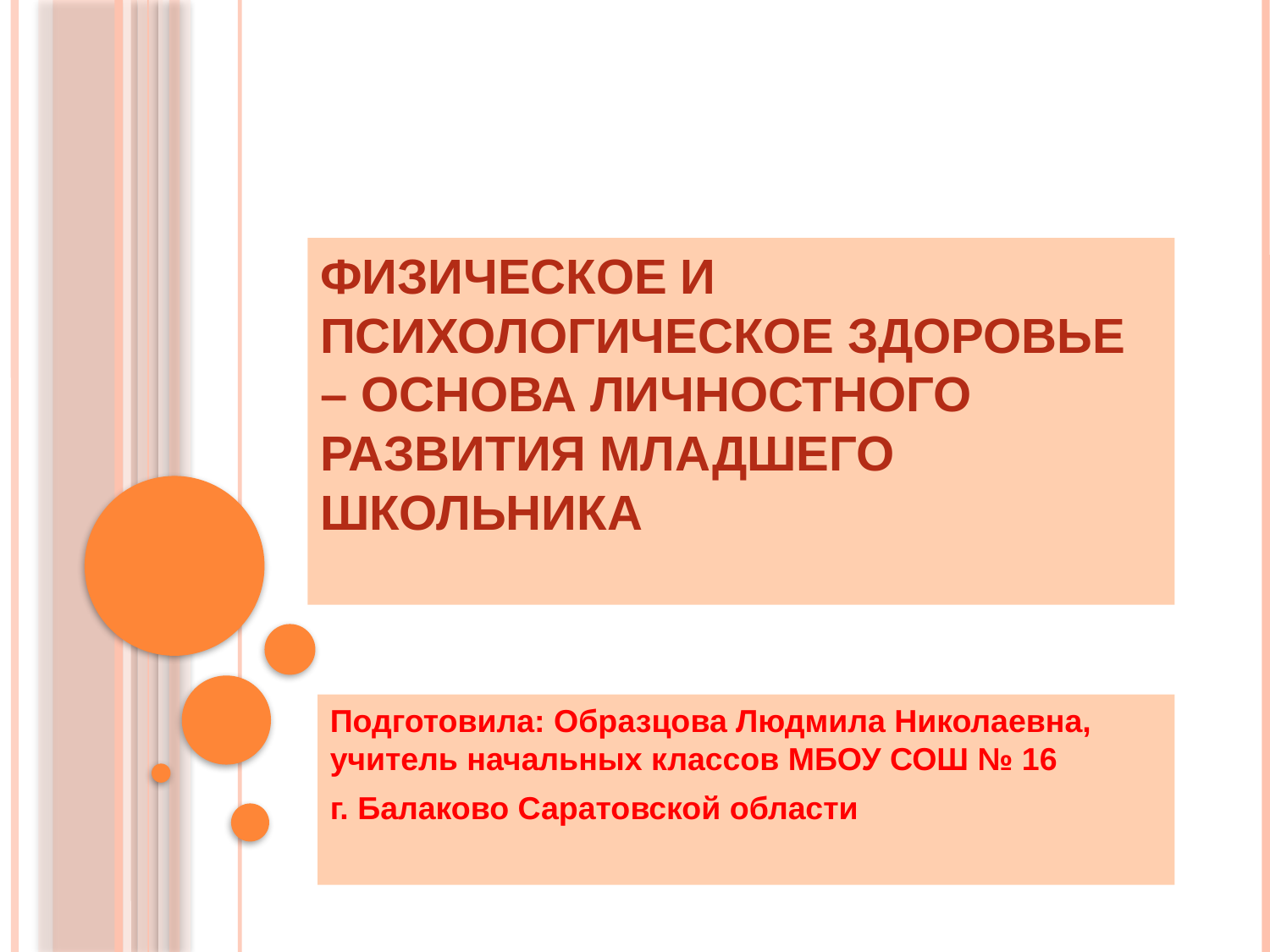

# Физическое и психологическое здоровье – основа личностного развития младшего школьника
Подготовила: Образцова Людмила Николаевна, учитель начальных классов МБОУ СОШ № 16
г. Балаково Саратовской области